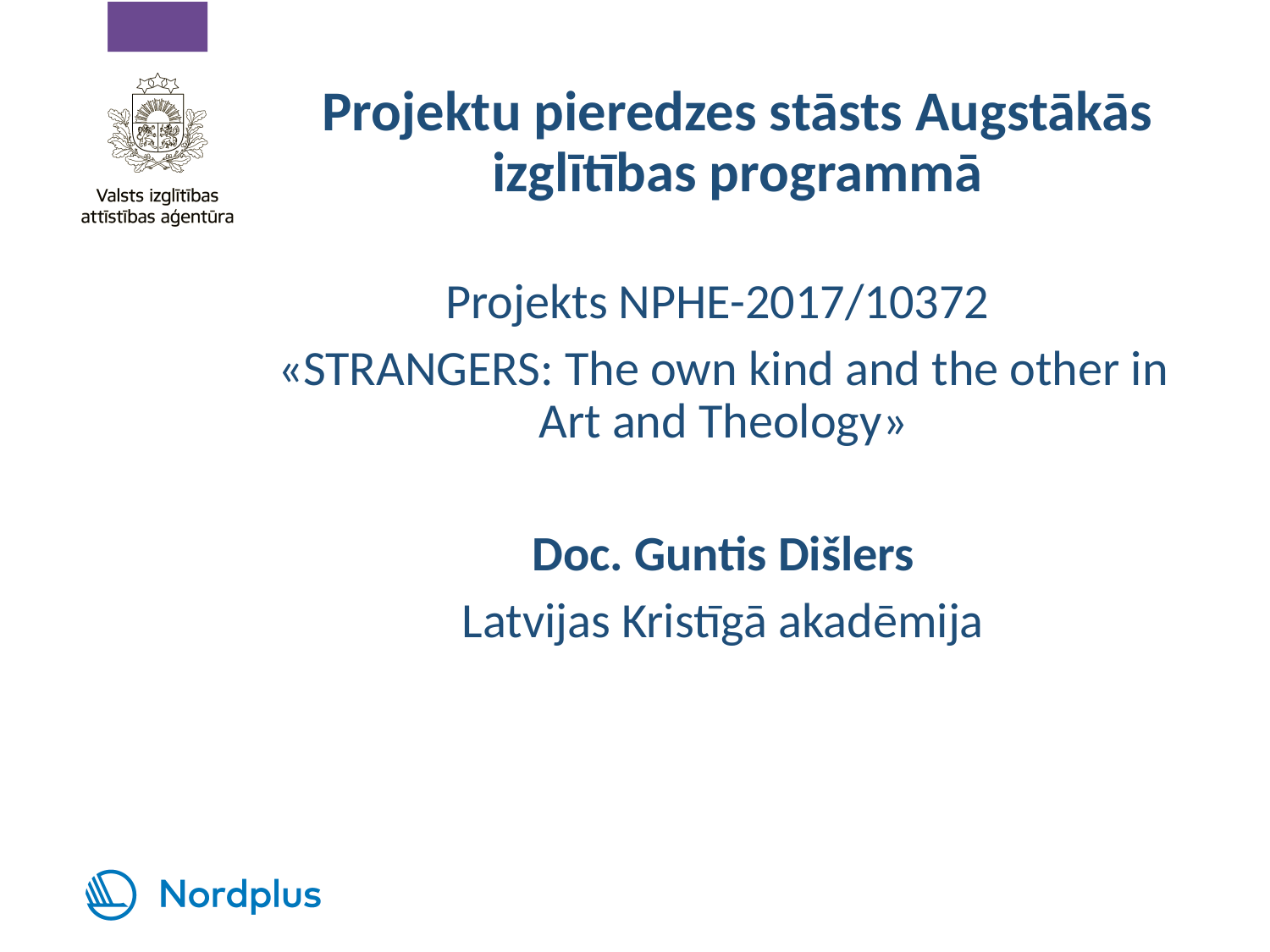

# Projektu pieredzes stāsts Augstākās izglītības programmā
Projekts NPHE-2017/10372
«STRANGERS: The own kind and the other in Art and Theology»

Doc. Guntis Dišlers
Latvijas Kristīgā akadēmija